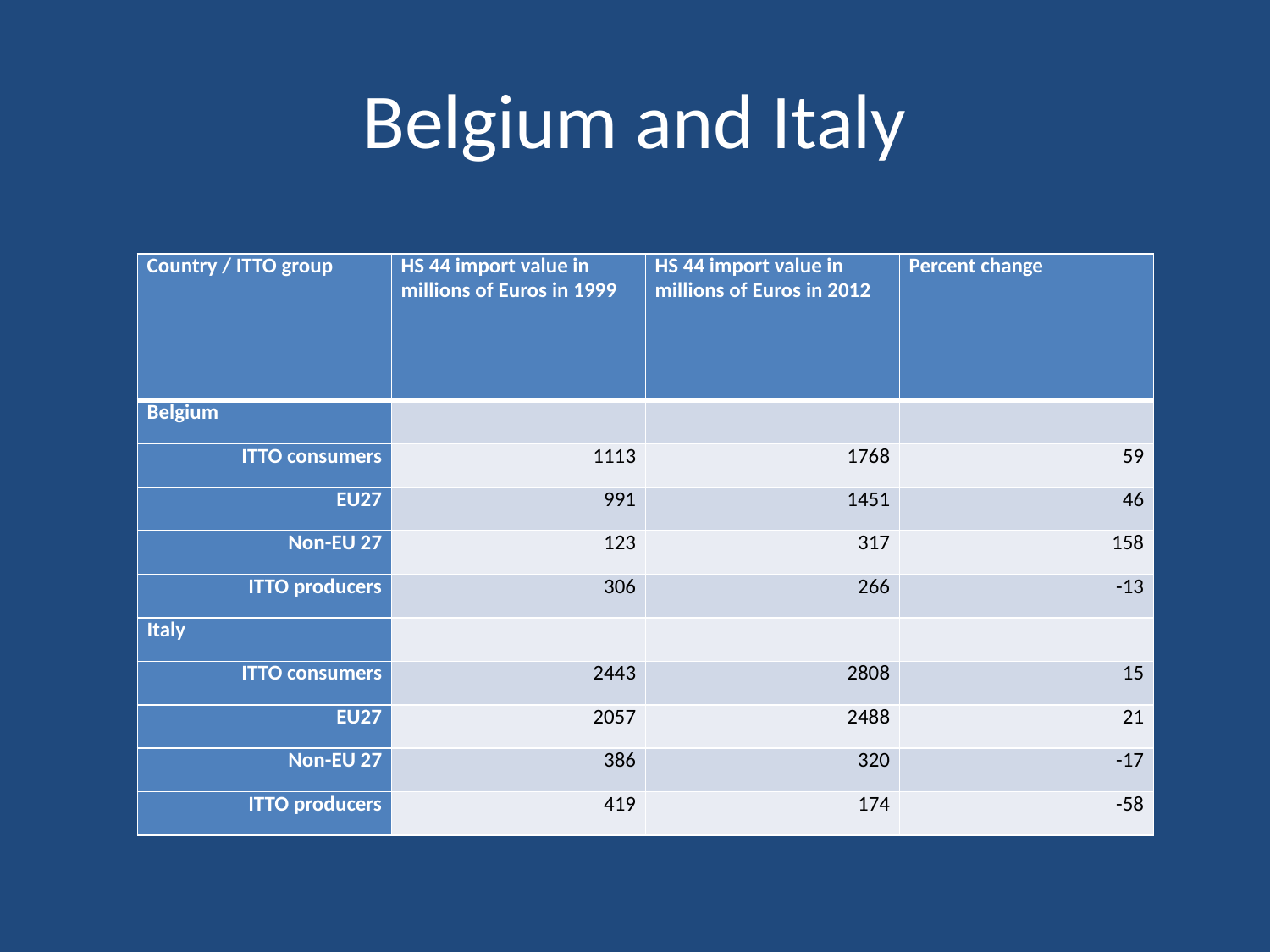

# Belgium and Italy
| Country / ITTO group | HS 44 import value in millions of Euros in 1999 | HS 44 import value in millions of Euros in 2012 | Percent change |
| --- | --- | --- | --- |
| Belgium |  |  |  |
| ITTO consumers | 1113 | 1768 | 59 |
| EU27 | 991 | 1451 | 46 |
| Non-EU 27 | 123 | 317 | 158 |
| ITTO producers | 306 | 266 | -13 |
| Italy |  |  |  |
| ITTO consumers | 2443 | 2808 | 15 |
| EU27 | 2057 | 2488 | 21 |
| Non-EU 27 | 386 | 320 | -17 |
| ITTO producers | 419 | 174 | -58 |